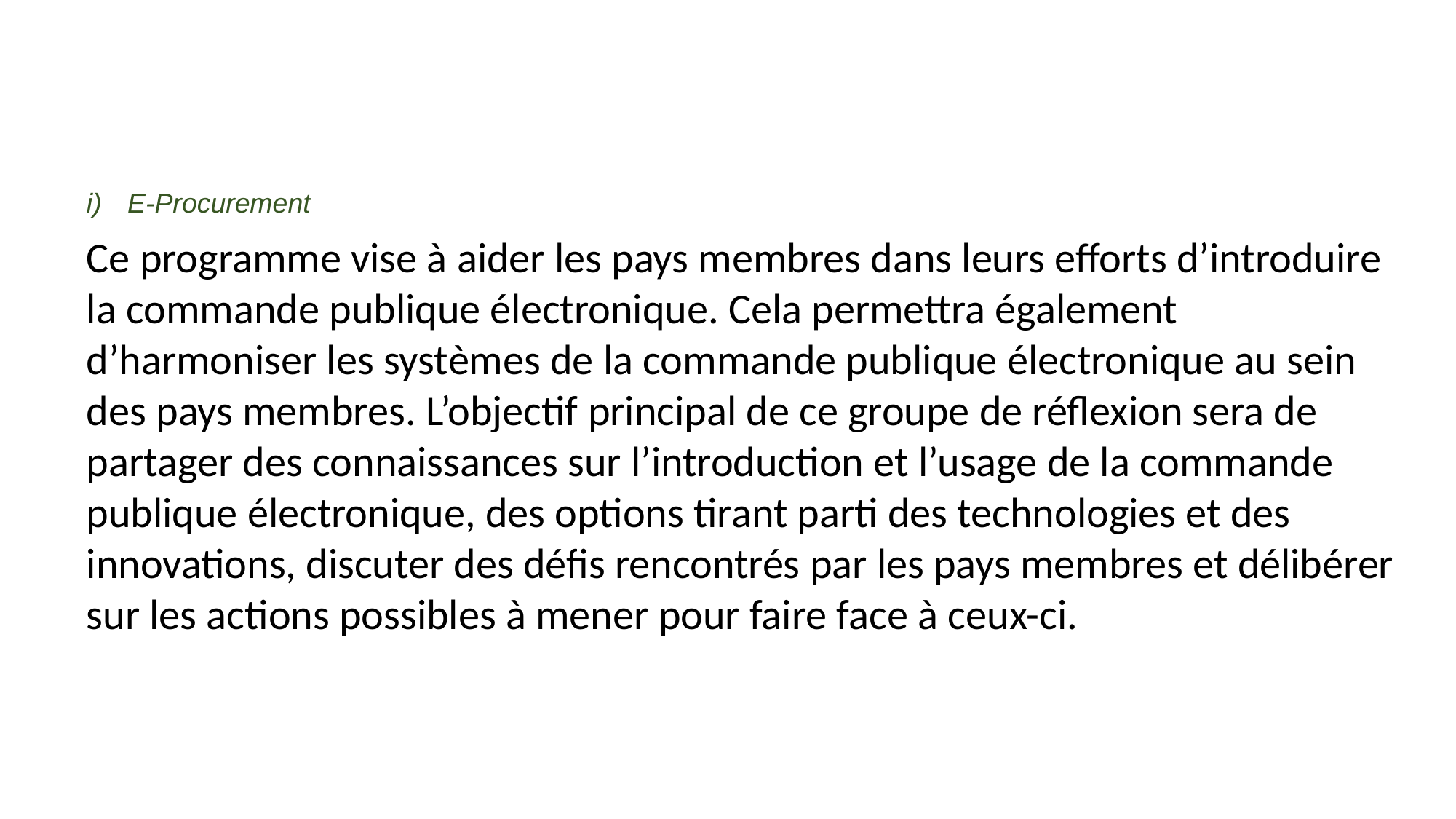

E-Procurement
Ce programme vise à aider les pays membres dans leurs efforts d’introduire la commande publique électronique. Cela permettra également d’harmoniser les systèmes de la commande publique électronique au sein des pays membres. L’objectif principal de ce groupe de réflexion sera de partager des connaissances sur l’introduction et l’usage de la commande publique électronique, des options tirant parti des technologies et des innovations, discuter des défis rencontrés par les pays membres et délibérer sur les actions possibles à mener pour faire face à ceux-ci.